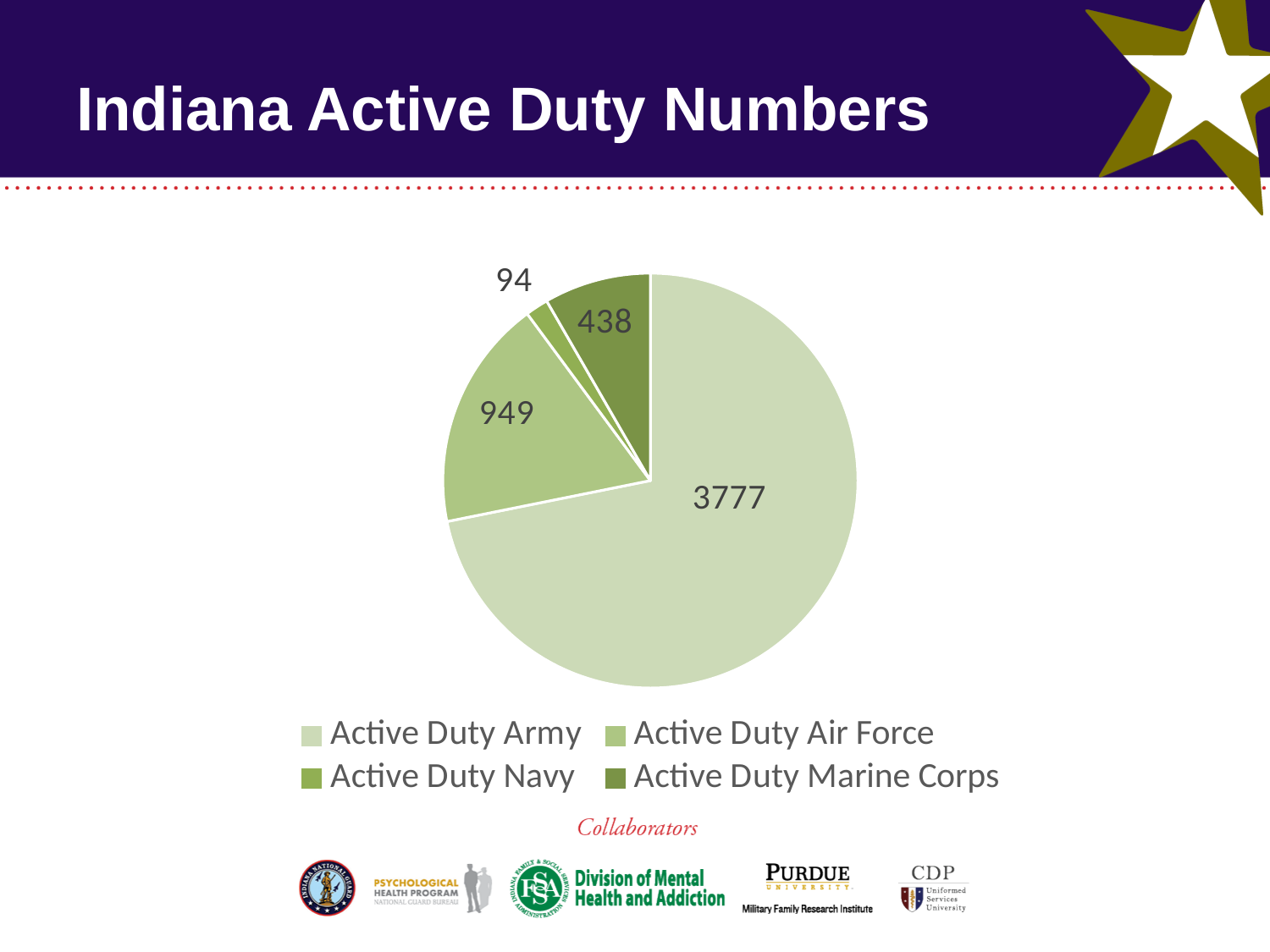

# Indiana Active Duty Numbers

### Chart

| Category |  |
|---|---|
| Active Duty Army | 3777.0 |
| Active Duty Air Force | 949.0 |
| Active Duty Navy | 94.0 |
| Active Duty Marine Corps | 438.0 |